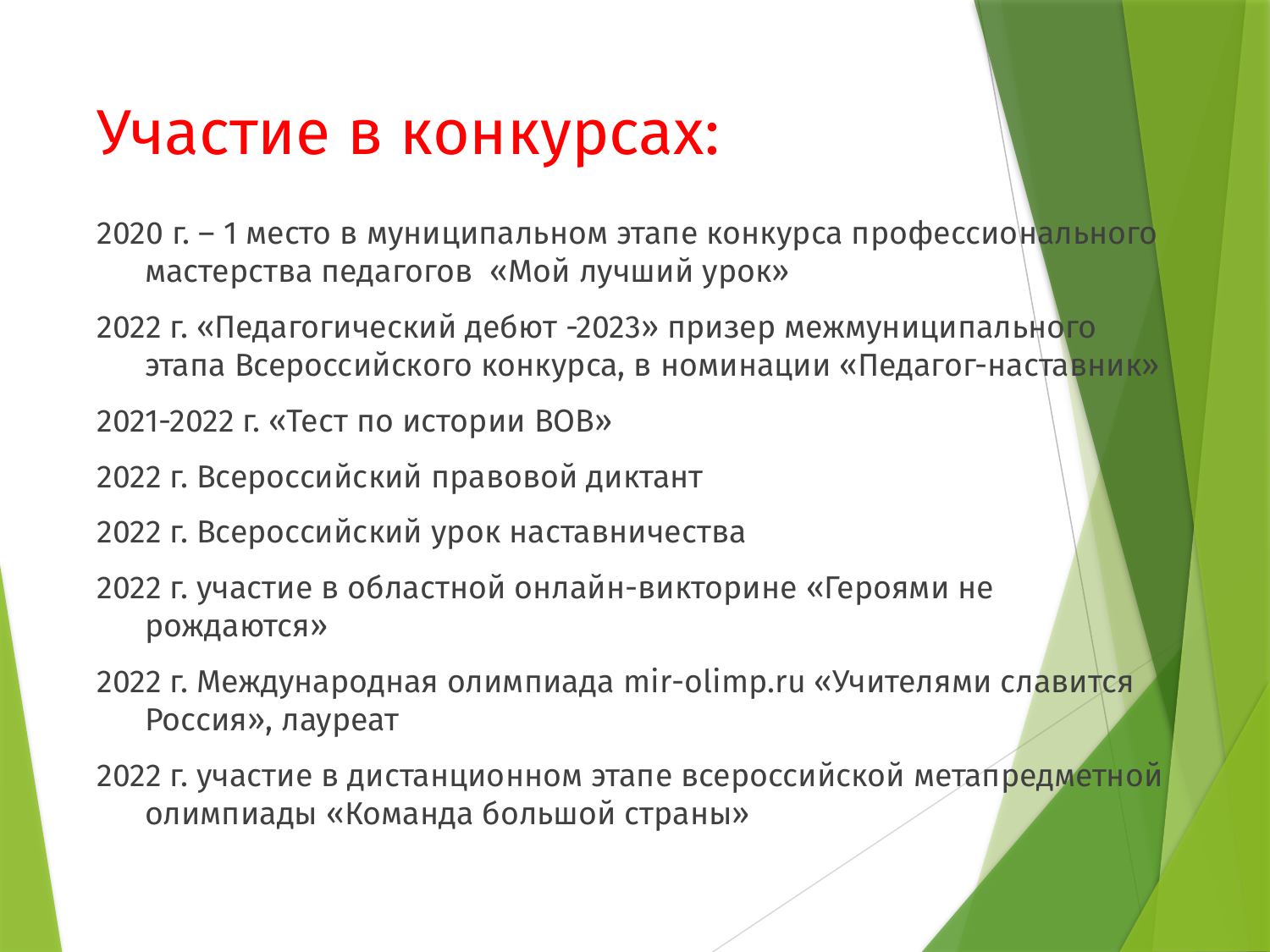

# Участие в конкурсах:
2020 г. – 1 место в муниципальном этапе конкурса профессионального мастерства педагогов  «Мой лучший урок»
2022 г. «Педагогический дебют -2023» призер межмуниципального этапа Всероссийского конкурса, в номинации «Педагог-наставник»
2021-2022 г. «Тест по истории ВОВ»
2022 г. Всероссийский правовой диктант
2022 г. Всероссийский урок наставничества
2022 г. участие в областной онлайн-викторине «Героями не рождаются»
2022 г. Международная олимпиада mir-olimp.ru «Учителями славится Россия», лауреат
2022 г. участие в дистанционном этапе всероссийской метапредметной олимпиады «Команда большой страны»